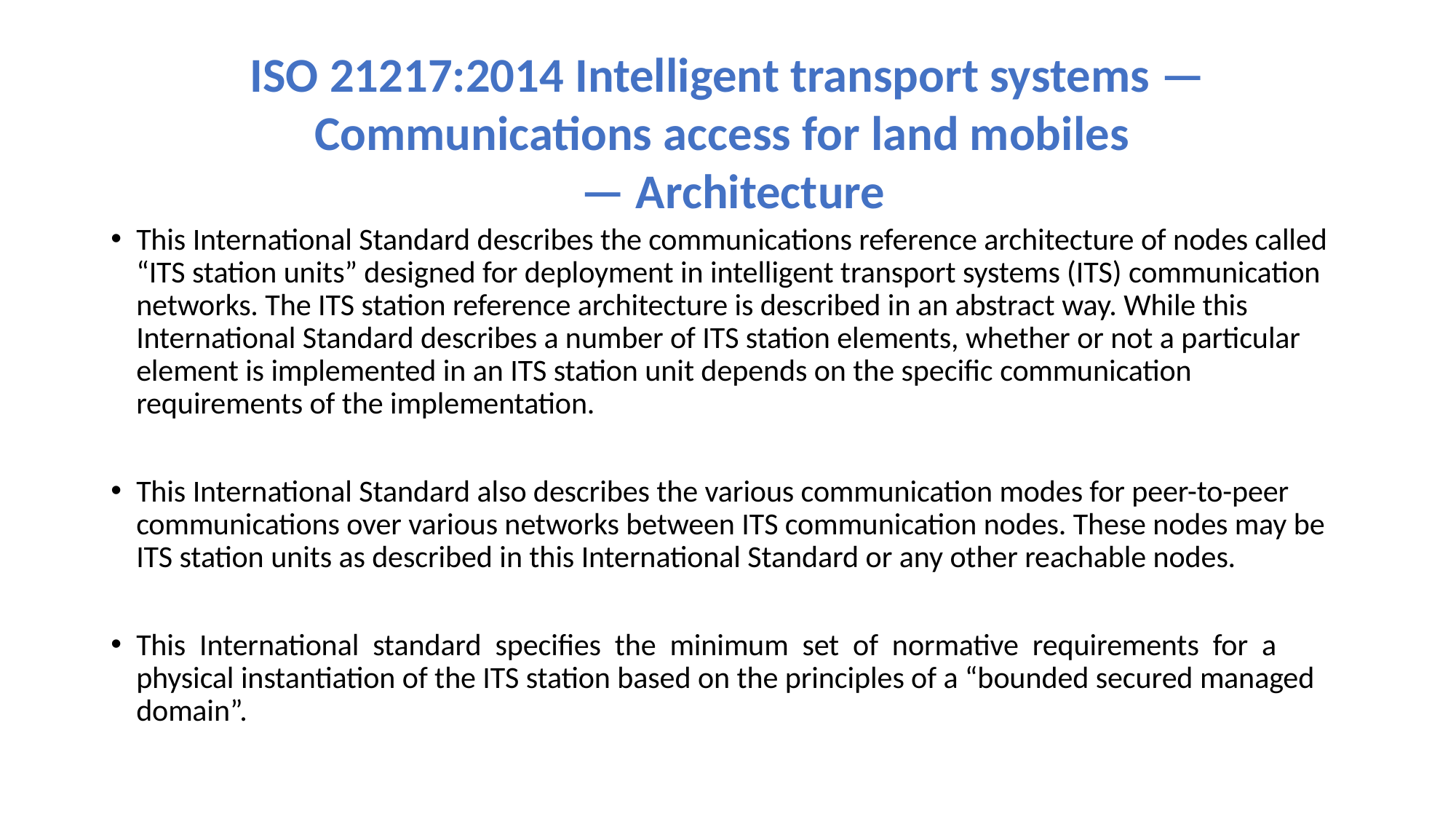

ISO 21217:2014 Intelligent transport systems —
Communications access for land mobiles
 — Architecture
#
This International Standard describes the communications reference architecture of nodes called “ITS station units” designed for deployment in intelligent transport systems (ITS) communication networks. The ITS station reference architecture is described in an abstract way. While this International Standard describes a number of ITS station elements, whether or not a particular element is implemented in an ITS station unit depends on the specific communication requirements of the implementation.

This International Standard also describes the various communication modes for peer-to-peer communications over various networks between ITS communication nodes. These nodes may be ITS station units as described in this International Standard or any other reachable nodes.

This  International  standard  specifies  the  minimum  set  of  normative  requirements  for  a  physical instantiation of the ITS station based on the principles of a “bounded secured managed domain”.